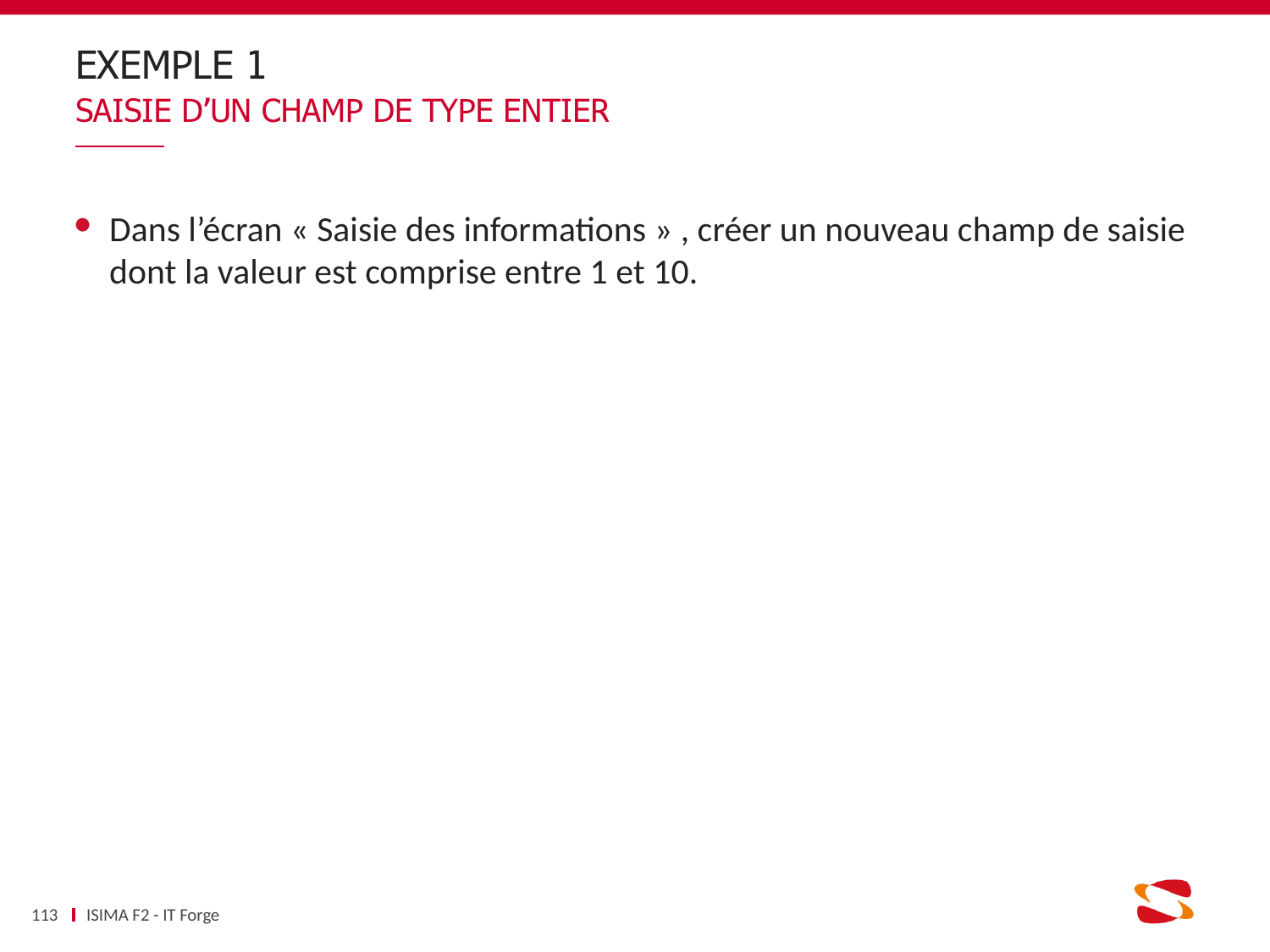

# Exemple 1
Saisie d’un champ de type entier
Dans l’écran « Saisie des informations » , créer un nouveau champ de saisie dont la valeur est comprise entre 1 et 10.
113
ISIMA F2 - IT Forge